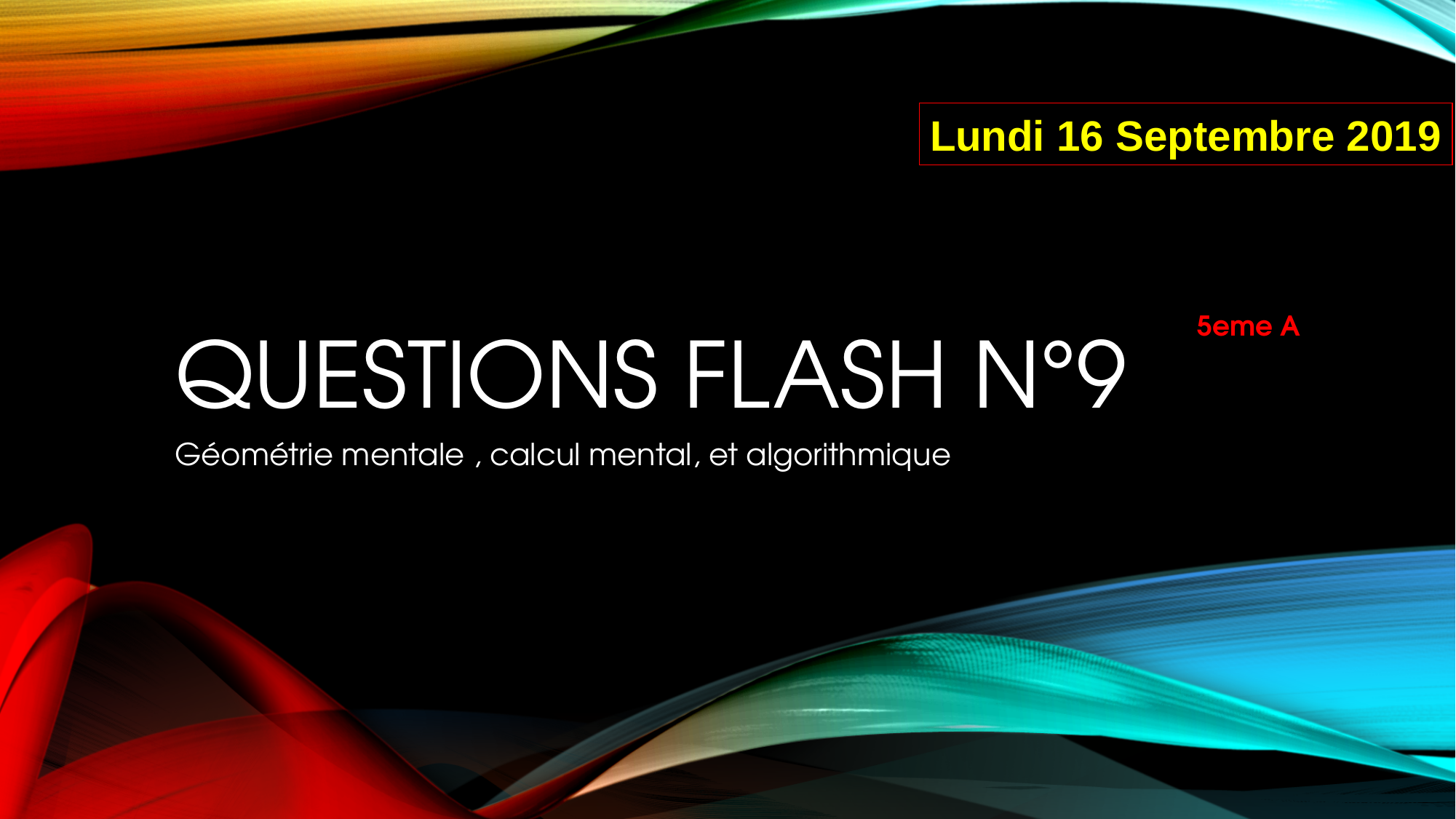

Lundi 16 Septembre 2019
# Questions FLASH n°9
5eme A
Géométrie mentale , calcul mental, et algorithmique